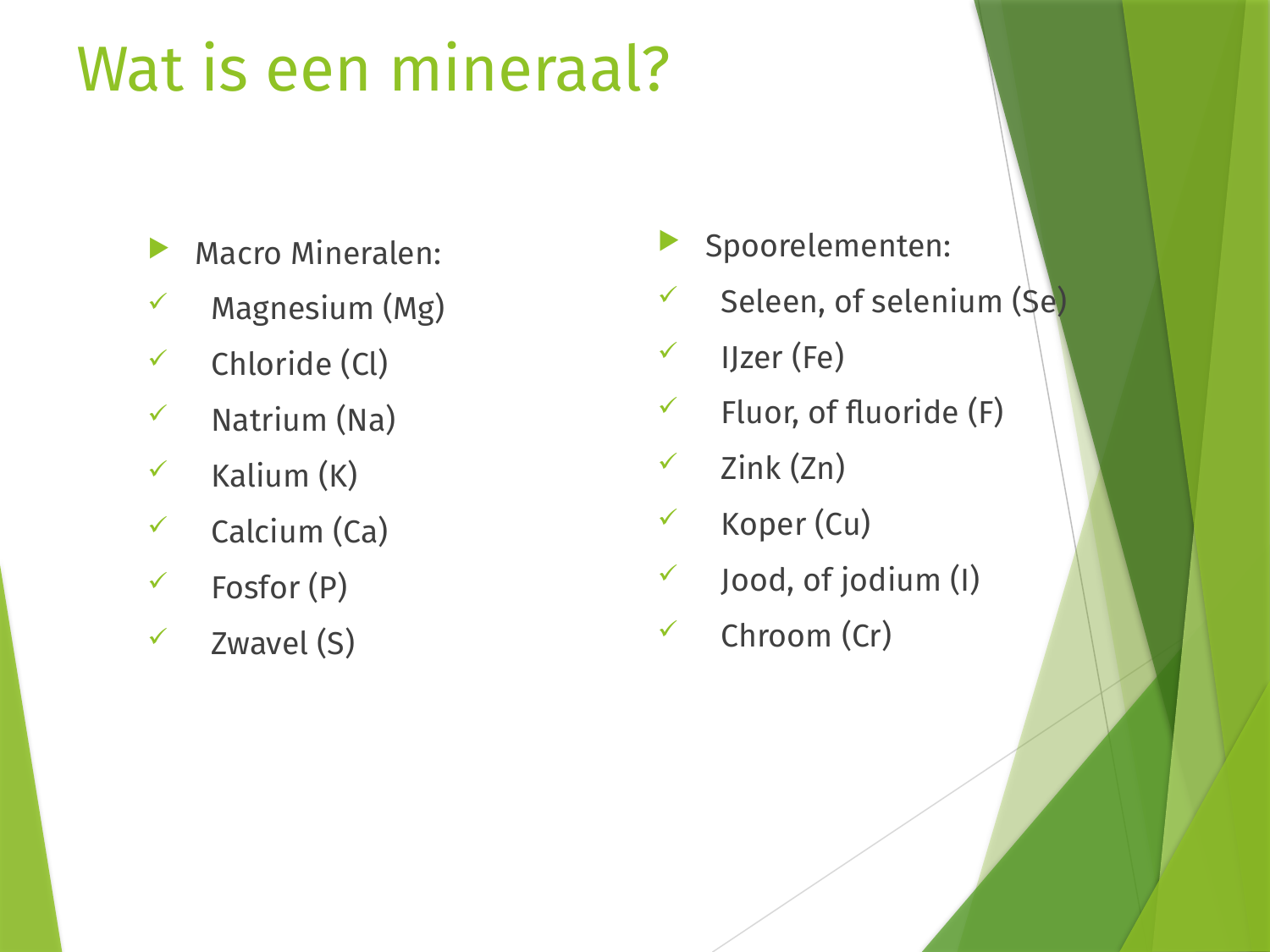

# Wat is een mineraal?
Spoorelementen:
Seleen, of selenium (Se)
IJzer (Fe)
Fluor, of fluoride (F)
Zink (Zn)
Koper (Cu)
Jood, of jodium (I)
Chroom (Cr)

Macro Mineralen:
Magnesium (Mg)
Chloride (Cl)
Natrium (Na)
Kalium (K)
Calcium (Ca)
Fosfor (P)
Zwavel (S)